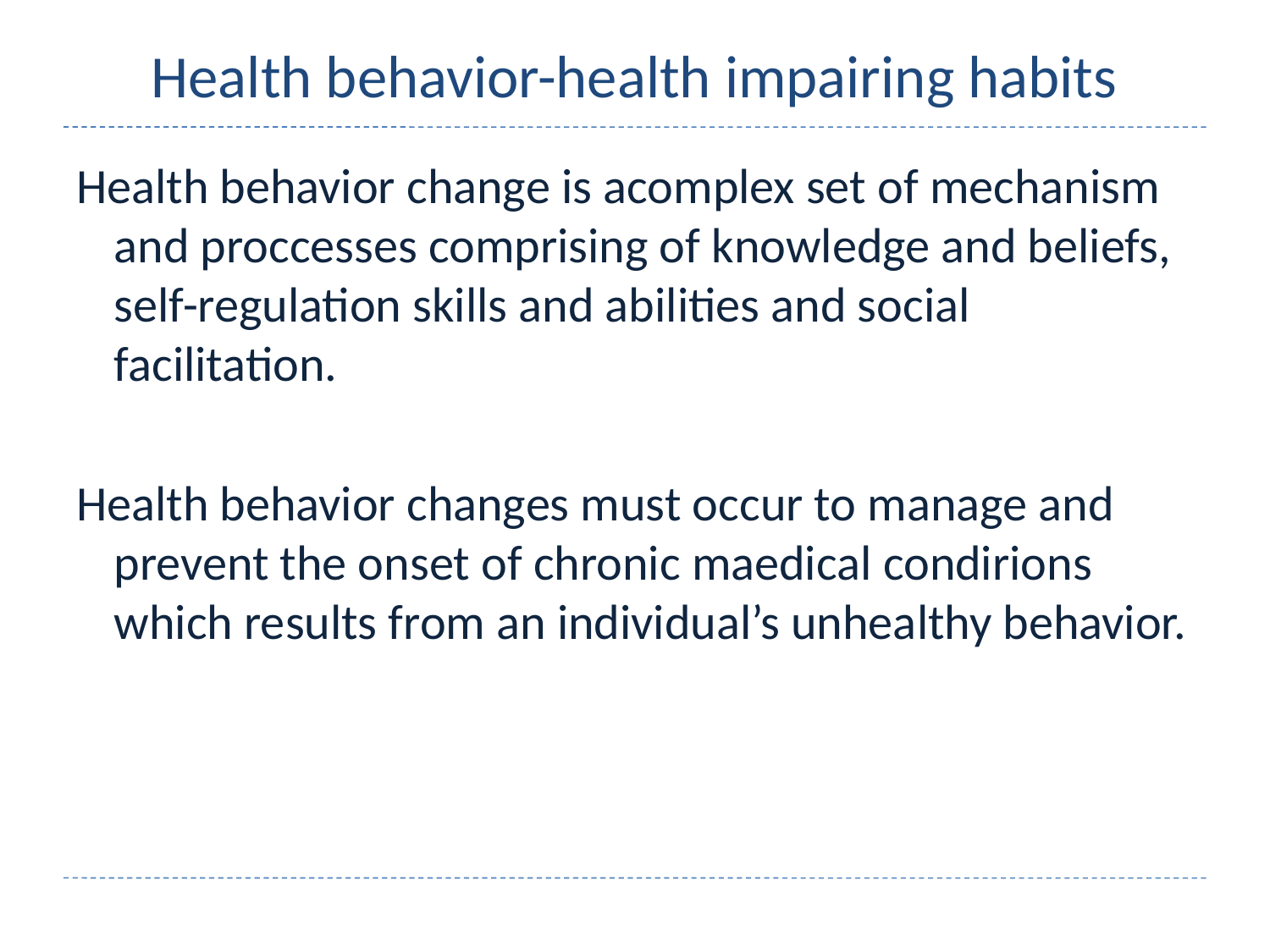

# Health behavior-health impairing habits
Health behavior change is acomplex set of mechanism and proccesses comprising of knowledge and beliefs, self-regulation skills and abilities and social facilitation.

Health behavior changes must occur to manage and prevent the onset of chronic maedical condirions which results from an individual’s unhealthy behavior.